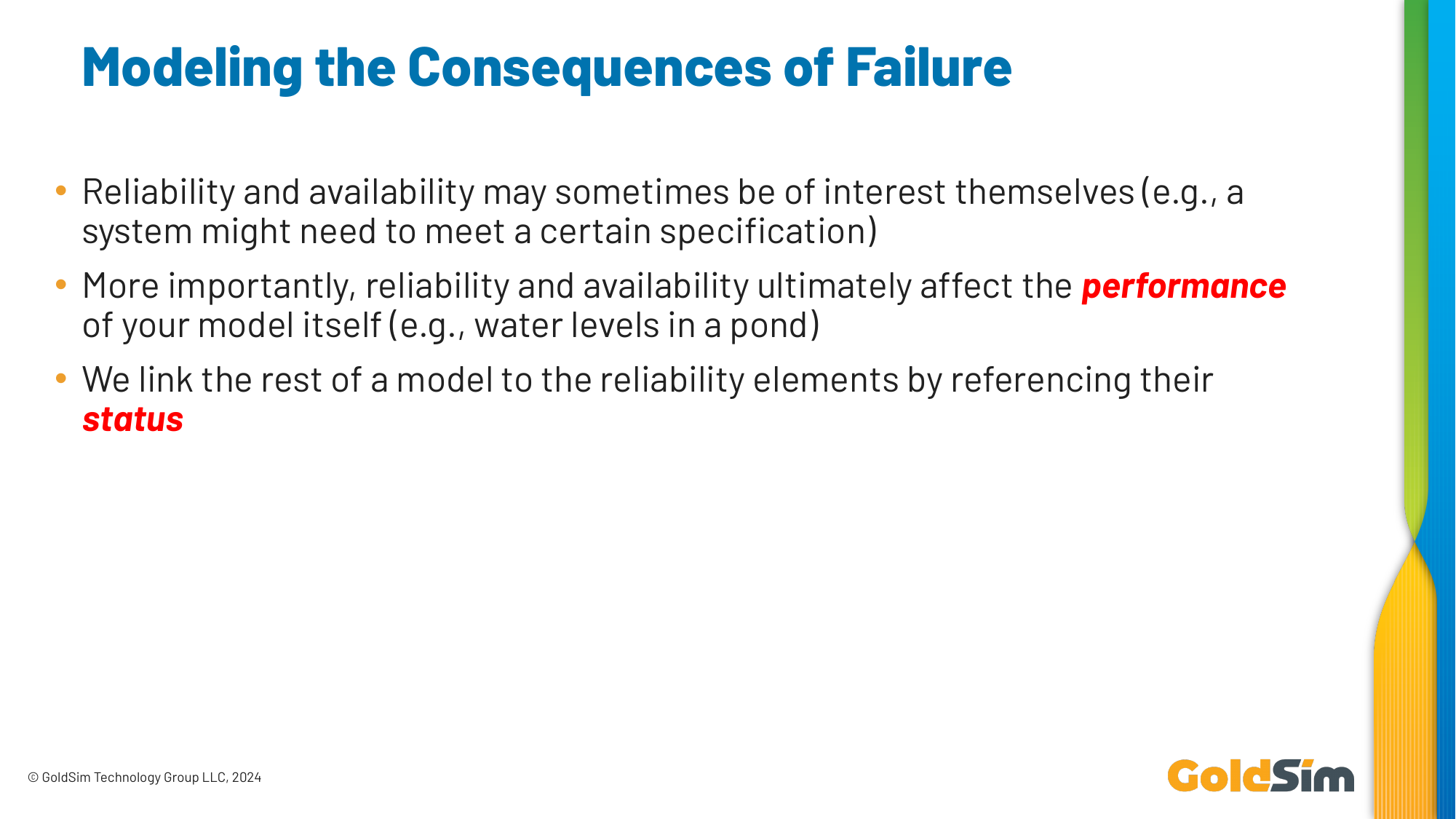

# Modeling the Consequences of Failure
Reliability and availability may sometimes be of interest themselves (e.g., a system might need to meet a certain specification)
More importantly, reliability and availability ultimately affect the performance of your model itself (e.g., water levels in a pond)
We link the rest of a model to the reliability elements by referencing their status

© GoldSim Technology Group LLC, 2024